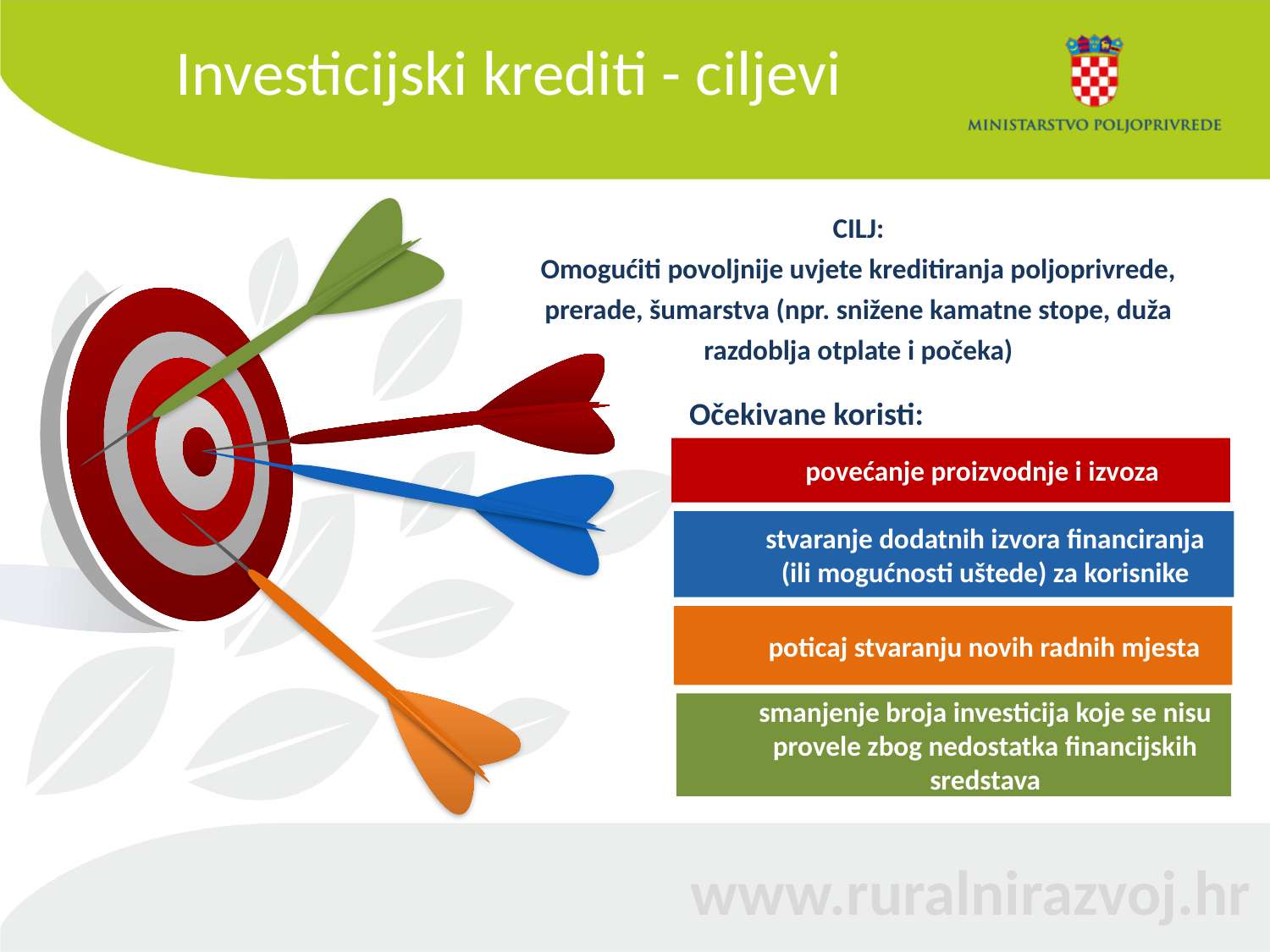

# Investicijski krediti - ciljevi
Cilj:
Omogućiti povoljnije uvjete kreditiranja poljoprivrede, prerade, šumarstva (npr. snižene kamatne stope, duža razdoblja otplate i počeka)

Očekivane koristi:

povećanje proizvodnje i izvoza

stvaranje dodatnih izvora financiranja (ili mogućnosti uštede) za korisnike

poticaj stvaranju novih radnih mjesta
smanjenje broja investicija koje se nisu provele zbog nedostatka financijskih sredstava